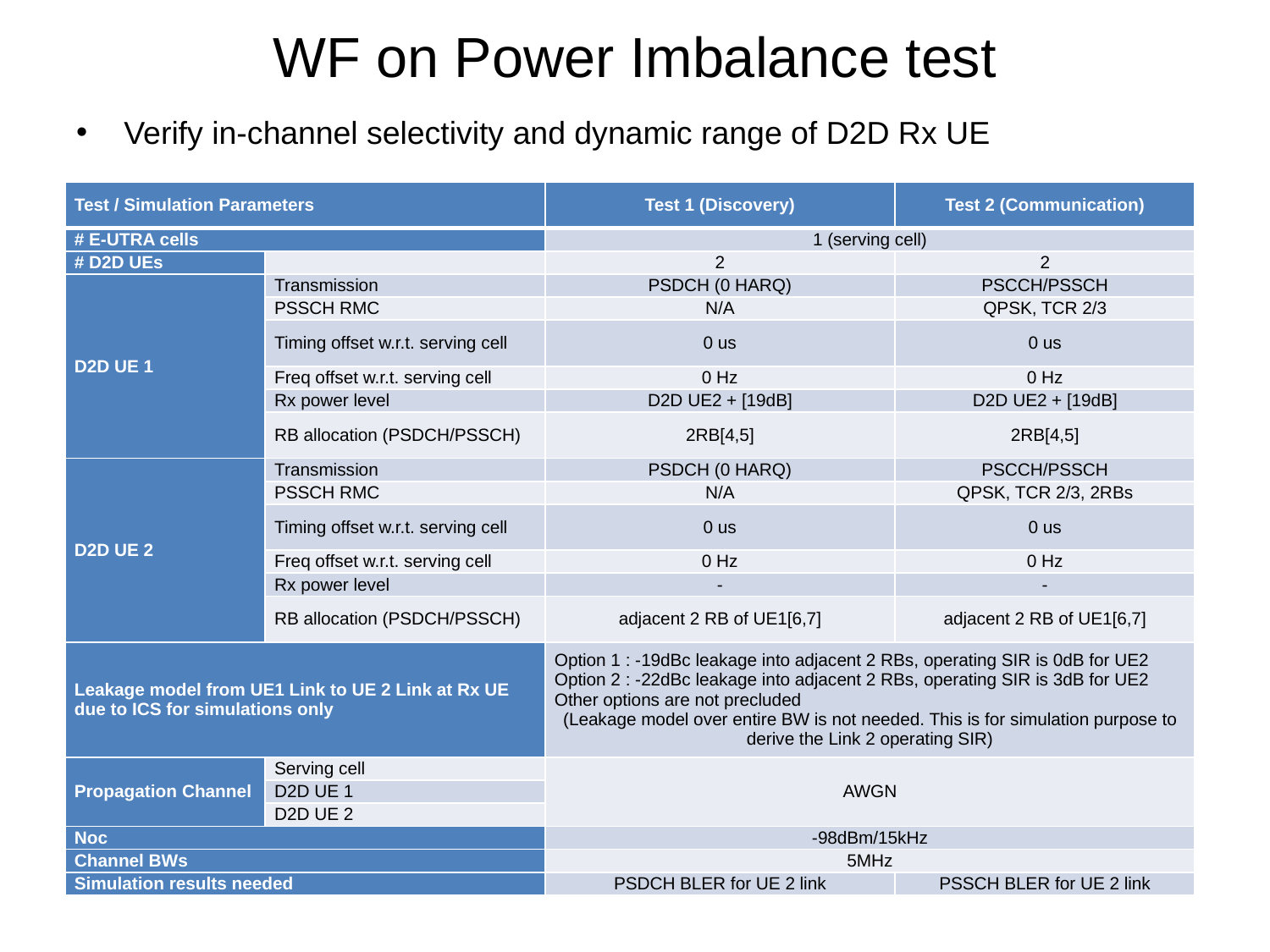

# WF on Power Imbalance test
Verify in-channel selectivity and dynamic range of D2D Rx UE
| Test / Simulation Parameters |  | Test 1 (Discovery) | Test 2 (Communication) |
| --- | --- | --- | --- |
| # E-UTRA cells |  | 1 (serving cell) |  |
| # D2D UEs |  | 2 | 2 |
| D2D UE 1 | Transmission | PSDCH (0 HARQ) | PSCCH/PSSCH |
|  | PSSCH RMC | N/A | QPSK, TCR 2/3 |
|  | Timing offset w.r.t. serving cell | 0 us | 0 us |
|  | Freq offset w.r.t. serving cell | 0 Hz | 0 Hz |
|  | Rx power level | D2D UE2 + [19dB] | D2D UE2 + [19dB] |
|  | RB allocation (PSDCH/PSSCH) | 2RB[4,5] | 2RB[4,5] |
| D2D UE 2 | Transmission | PSDCH (0 HARQ) | PSCCH/PSSCH |
|  | PSSCH RMC | N/A | QPSK, TCR 2/3, 2RBs |
|  | Timing offset w.r.t. serving cell | 0 us | 0 us |
|  | Freq offset w.r.t. serving cell | 0 Hz | 0 Hz |
|  | Rx power level | - | - |
|  | RB allocation (PSDCH/PSSCH) | adjacent 2 RB of UE1[6,7] | adjacent 2 RB of UE1[6,7] |
| Leakage model from UE1 Link to UE 2 Link at Rx UE due to ICS for simulations only |  | Option 1 : -19dBc leakage into adjacent 2 RBs, operating SIR is 0dB for UE2 Option 2 : -22dBc leakage into adjacent 2 RBs, operating SIR is 3dB for UE2 Other options are not precluded (Leakage model over entire BW is not needed. This is for simulation purpose to derive the Link 2 operating SIR) |  |
| Propagation Channel | Serving cell | AWGN |  |
|  | D2D UE 1 |  |  |
|  | D2D UE 2 |  |  |
| Noc |  | -98dBm/15kHz |  |
| Channel BWs |  | 5MHz |  |
| Simulation results needed |  | PSDCH BLER for UE 2 link | PSSCH BLER for UE 2 link |